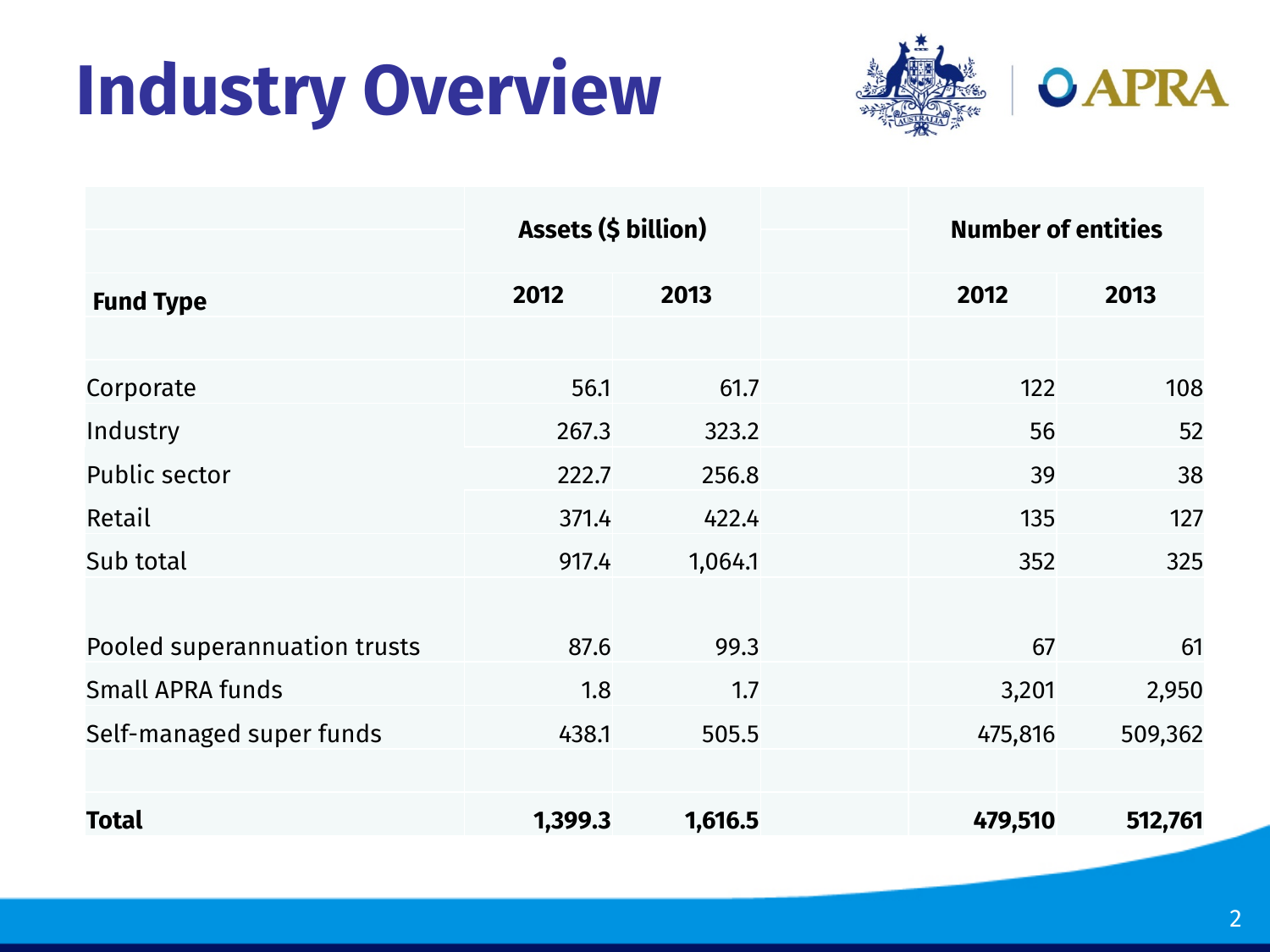

# Industry Overview
|  | Assets ($ billion) |  |  | Number of entities |  |
| --- | --- | --- | --- | --- | --- |
|  |  |  |  |  |  |
| Fund Type | 2012 | 2013 |  | 2012 | 2013 |
|  |  |  |  |  |  |
| Corporate | 56.1 | 61.7 |  | 122 | 108 |
| Industry | 267.3 | 323.2 |  | 56 | 52 |
| Public sector | 222.7 | 256.8 |  | 39 | 38 |
| Retail | 371.4 | 422.4 |  | 135 | 127 |
| Sub total | 917.4 | 1,064.1 |  | 352 | 325 |
| Pooled superannuation trusts | 87.6 | 99.3 |  | 67 | 61 |
| Small APRA funds | 1.8 | 1.7 |  | 3,201 | 2,950 |
| Self-managed super funds | 438.1 | 505.5 |  | 475,816 | 509,362 |
|  |  |  |  |  |  |
| Total | 1,399.3 | 1,616.5 |  | 479,510 | 512,761 |

2